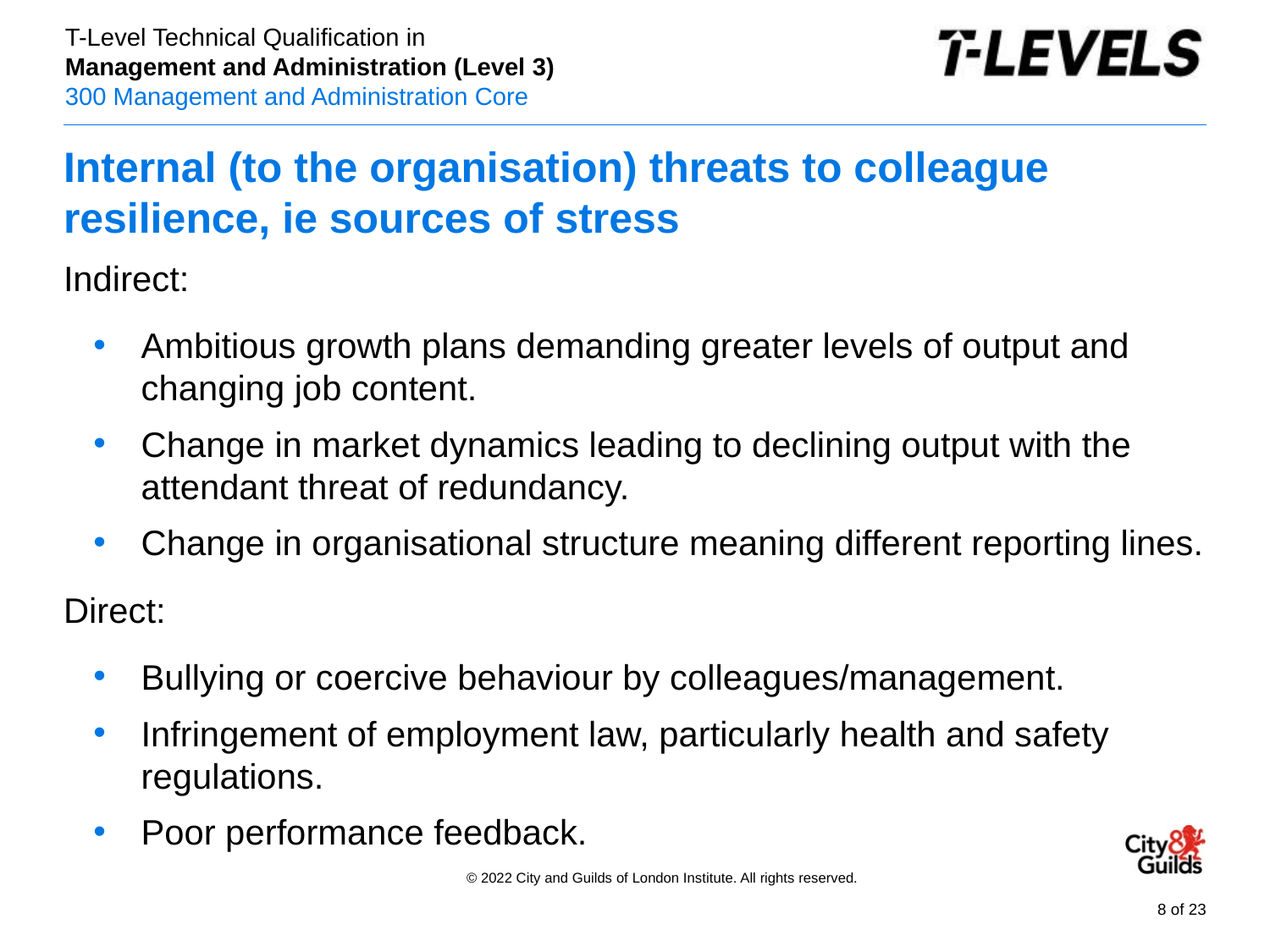

# Internal (to the organisation) threats to colleague resilience, ie sources of stress
Indirect:
Ambitious growth plans demanding greater levels of output and changing job content.
Change in market dynamics leading to declining output with the attendant threat of redundancy.
Change in organisational structure meaning different reporting lines.
Direct:
Bullying or coercive behaviour by colleagues/management.
Infringement of employment law, particularly health and safety regulations.
Poor performance feedback.